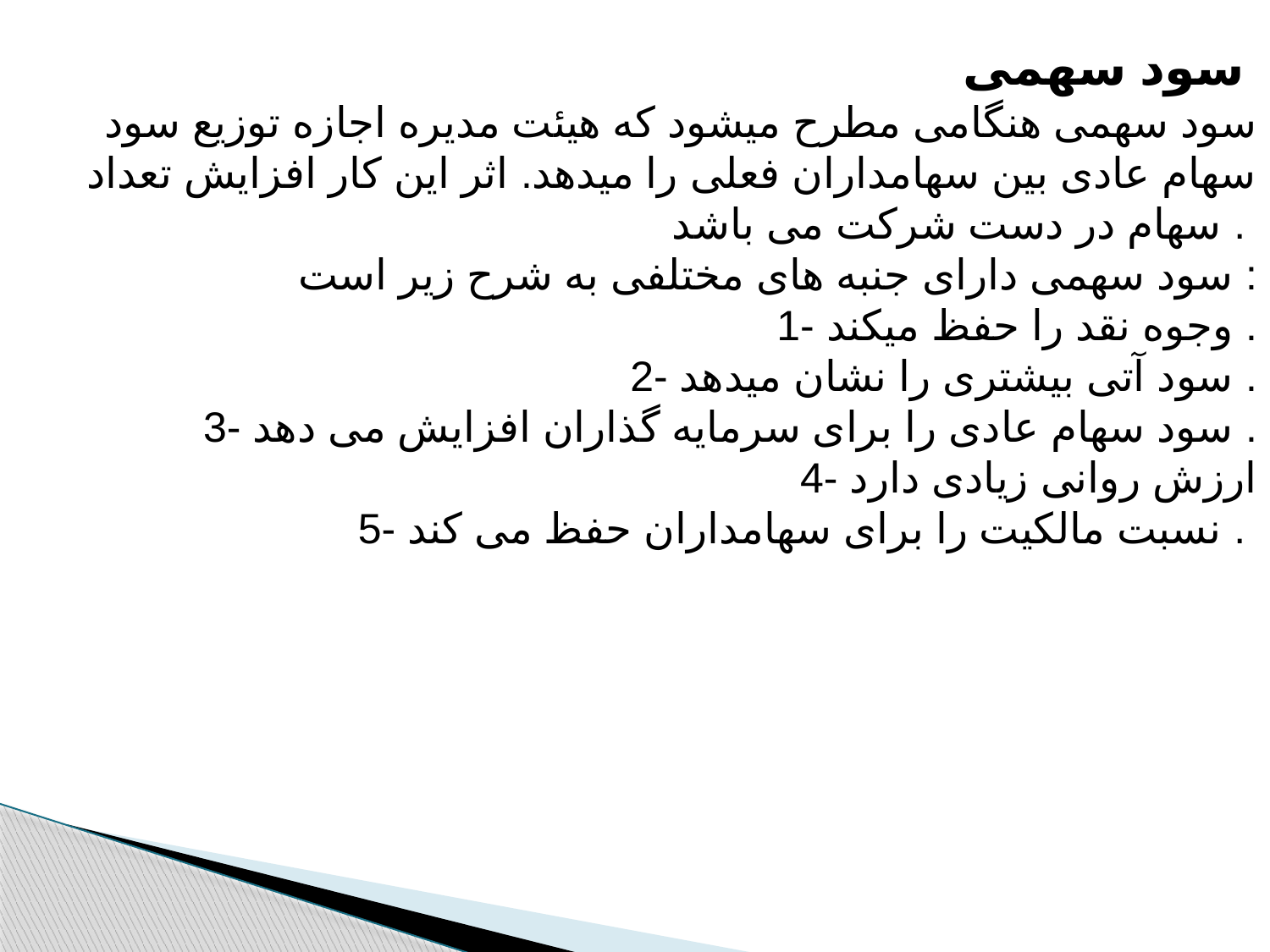

سود سهمی
سود سهمی هنگامی مطرح میشود که هیئت مدیره اجازه توزیع سود سهام عادی بین سهامداران فعلی را میدهد. اثر این کار افزایش تعداد سهام در دست شرکت می باشد .
سود سهمی دارای جنبه های مختلفی به شرح زیر است :
1- وجوه نقد را حفظ میکند .
2- سود آتی بیشتری را نشان میدهد .
3- سود سهام عادی را برای سرمایه گذاران افزایش می دهد .
4- ارزش روانی زیادی دارد
5- نسبت مالکیت را برای سهامداران حفظ می کند .